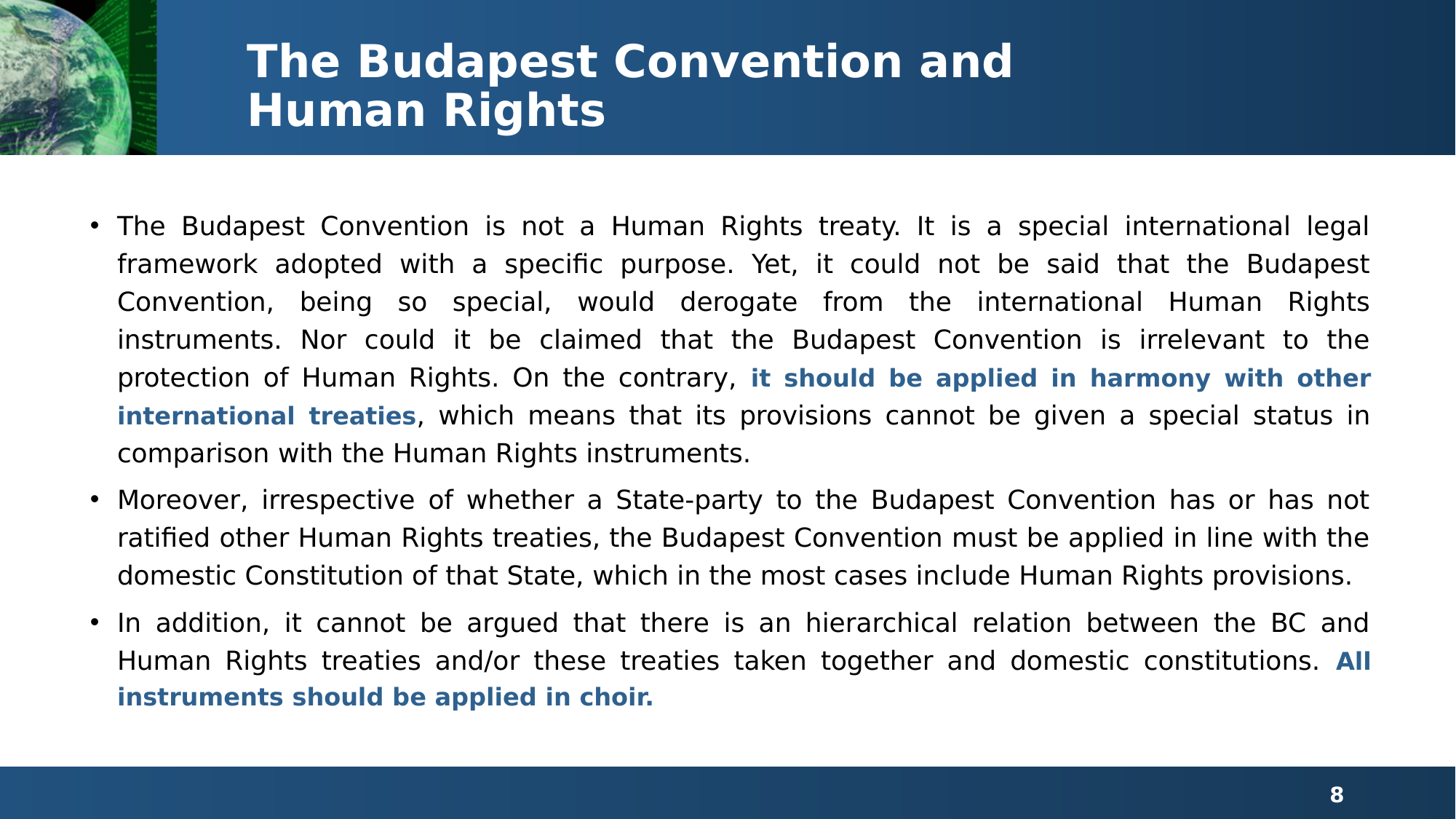

# The Budapest Convention and Human Rights
The Budapest Convention is not a Human Rights treaty. It is a special international legal framework adopted with a specific purpose. Yet, it could not be said that the Budapest Convention, being so special, would derogate from the international Human Rights instruments. Nor could it be claimed that the Budapest Convention is irrelevant to the protection of Human Rights. On the contrary, it should be applied in harmony with other international treaties, which means that its provisions cannot be given a special status in comparison with the Human Rights instruments.
Moreover, irrespective of whether a State-party to the Budapest Convention has or has not ratified other Human Rights treaties, the Budapest Convention must be applied in line with the domestic Constitution of that State, which in the most cases include Human Rights provisions.
In addition, it cannot be argued that there is an hierarchical relation between the BC and Human Rights treaties and/or these treaties taken together and domestic constitutions. All instruments should be applied in choir.
8